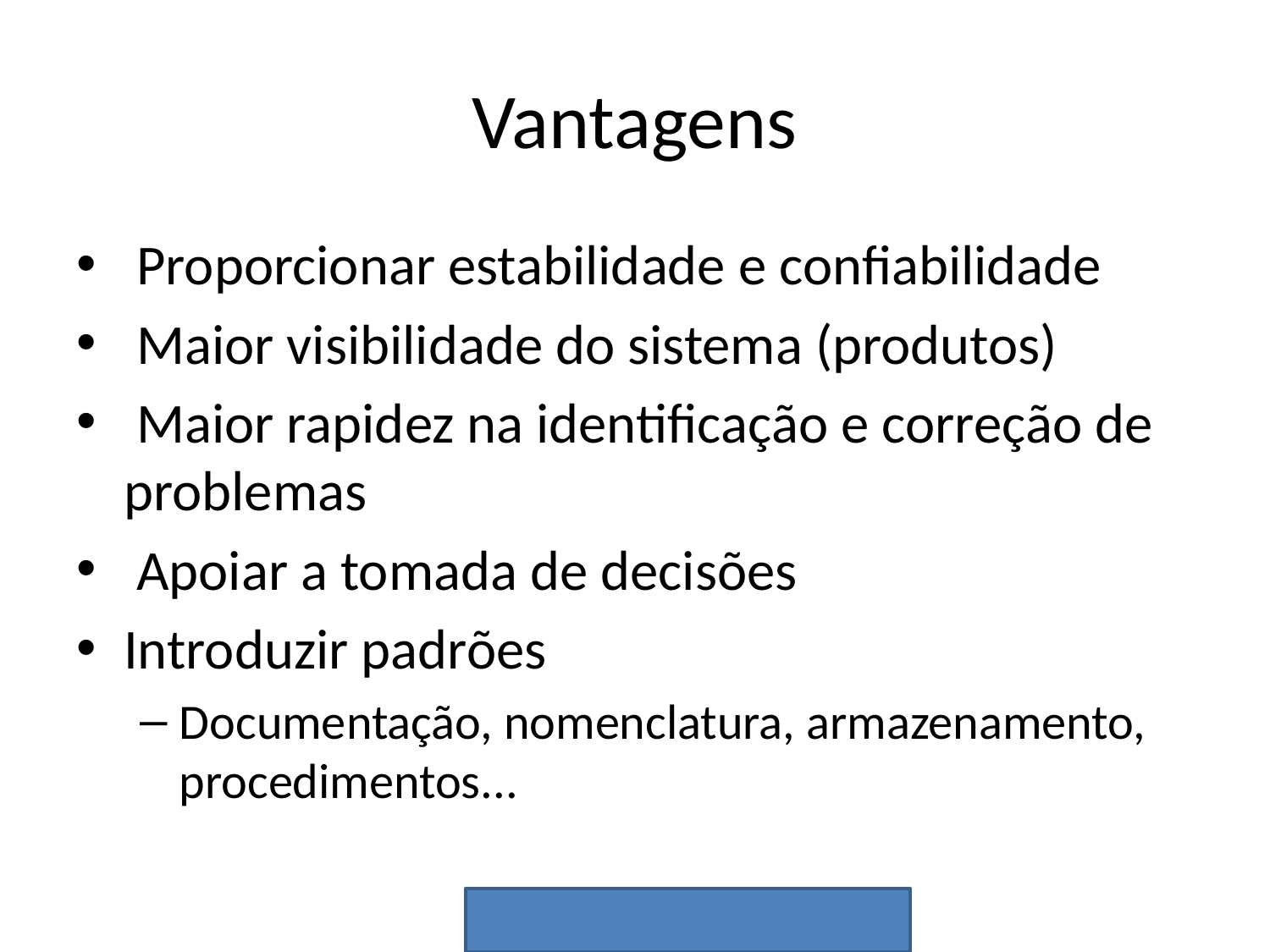

# Vantagens
 Proporcionar estabilidade e confiabilidade
 Maior visibilidade do sistema (produtos)
 Maior rapidez na identificação e correção de problemas
 Apoiar a tomada de decisões
Introduzir padrões
Documentação, nomenclatura, armazenamento, procedimentos...